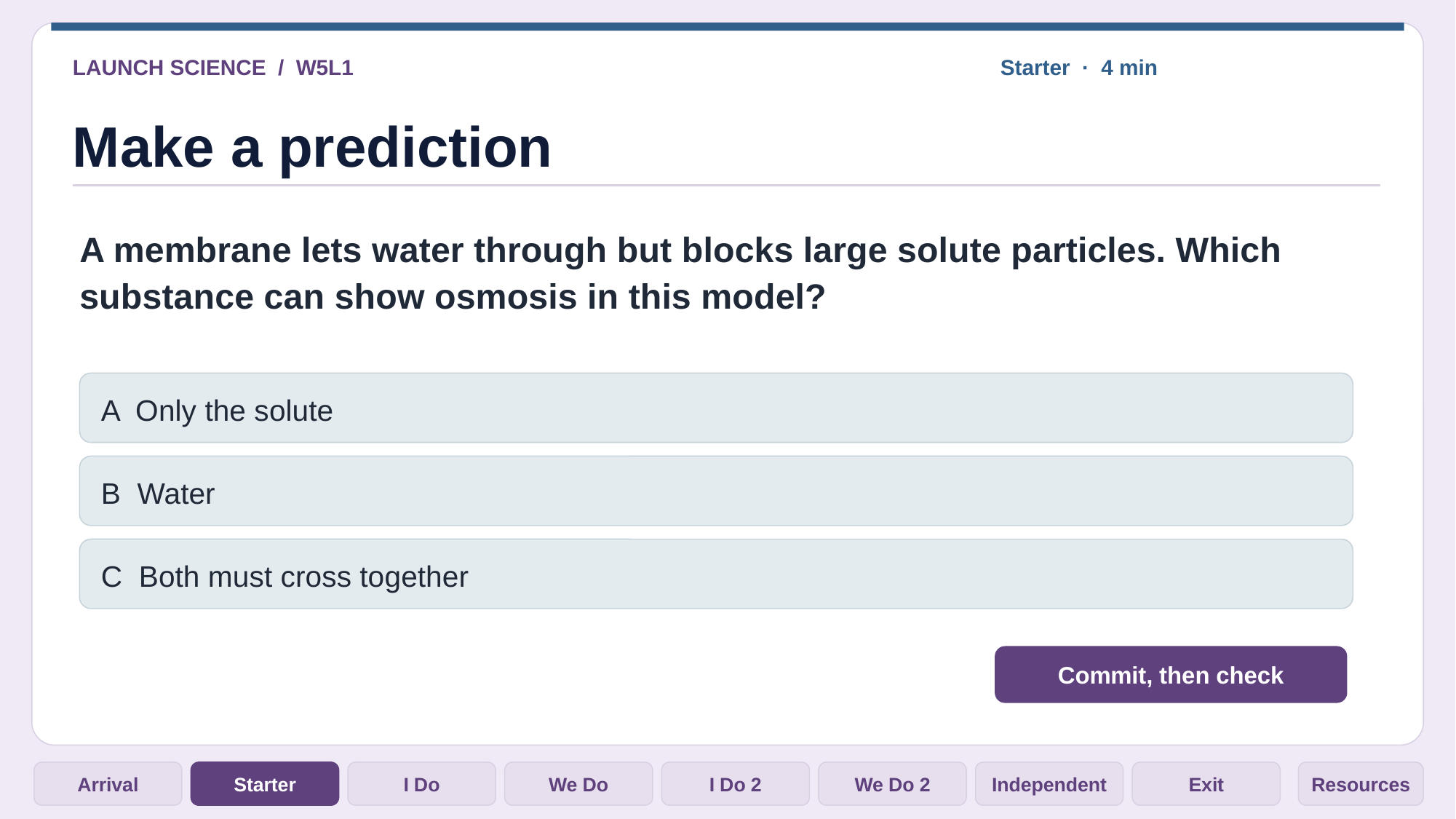

LAUNCH SCIENCE  /  W5L1
Starter  ·  4 min
Make a prediction

A membrane lets water through but blocks large solute particles. Which substance can show osmosis in this model?

A  Only the solute

B  Water

C  Both must cross together
Commit, then check
Arrival
Starter
I Do
We Do
I Do 2
We Do 2
Independent
Exit
Resources